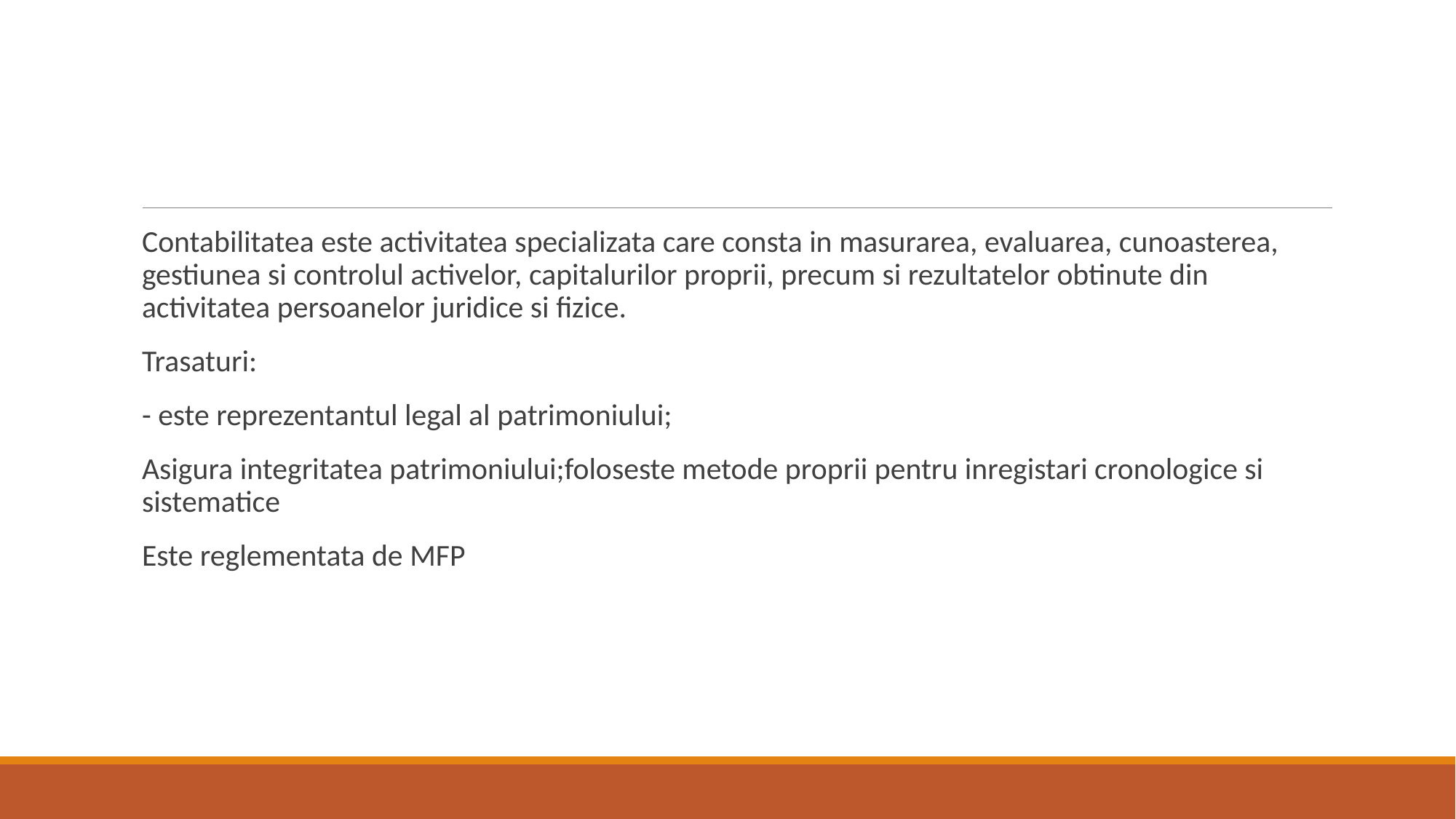

#
Contabilitatea este activitatea specializata care consta in masurarea, evaluarea, cunoasterea, gestiunea si controlul activelor, capitalurilor proprii, precum si rezultatelor obtinute din activitatea persoanelor juridice si fizice.
Trasaturi:
- este reprezentantul legal al patrimoniului;
Asigura integritatea patrimoniului;foloseste metode proprii pentru inregistari cronologice si sistematice
Este reglementata de MFP